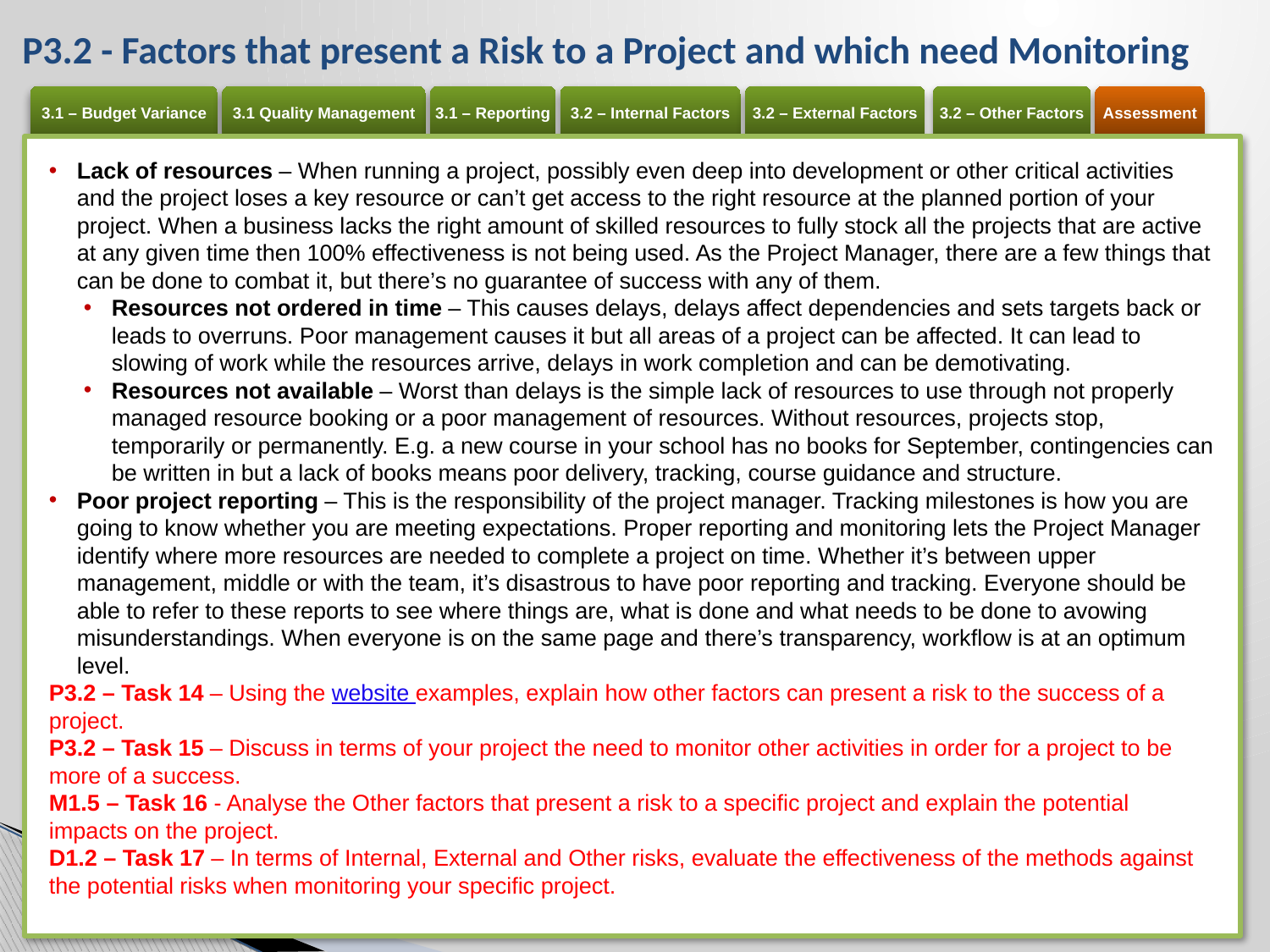

# P3.2 - Factors that present a Risk to a Project and which need Monitoring
Lack of resources – When running a project, possibly even deep into development or other critical activities and the project loses a key resource or can’t get access to the right resource at the planned portion of your project. When a business lacks the right amount of skilled resources to fully stock all the projects that are active at any given time then 100% effectiveness is not being used. As the Project Manager, there are a few things that can be done to combat it, but there’s no guarantee of success with any of them.
Resources not ordered in time – This causes delays, delays affect dependencies and sets targets back or leads to overruns. Poor management causes it but all areas of a project can be affected. It can lead to slowing of work while the resources arrive, delays in work completion and can be demotivating.
Resources not available – Worst than delays is the simple lack of resources to use through not properly managed resource booking or a poor management of resources. Without resources, projects stop, temporarily or permanently. E.g. a new course in your school has no books for September, contingencies can be written in but a lack of books means poor delivery, tracking, course guidance and structure.
Poor project reporting – This is the responsibility of the project manager. Tracking milestones is how you are going to know whether you are meeting expectations. Proper reporting and monitoring lets the Project Manager identify where more resources are needed to complete a project on time. Whether it’s between upper management, middle or with the team, it’s disastrous to have poor reporting and tracking. Everyone should be able to refer to these reports to see where things are, what is done and what needs to be done to avowing misunderstandings. When everyone is on the same page and there’s transparency, workflow is at an optimum level.
P3.2 – Task 14 – Using the website examples, explain how other factors can present a risk to the success of a project.
P3.2 – Task 15 – Discuss in terms of your project the need to monitor other activities in order for a project to be more of a success.
M1.5 – Task 16 - Analyse the Other factors that present a risk to a specific project and explain the potential impacts on the project.
D1.2 – Task 17 – In terms of Internal, External and Other risks, evaluate the effectiveness of the methods against the potential risks when monitoring your specific project.